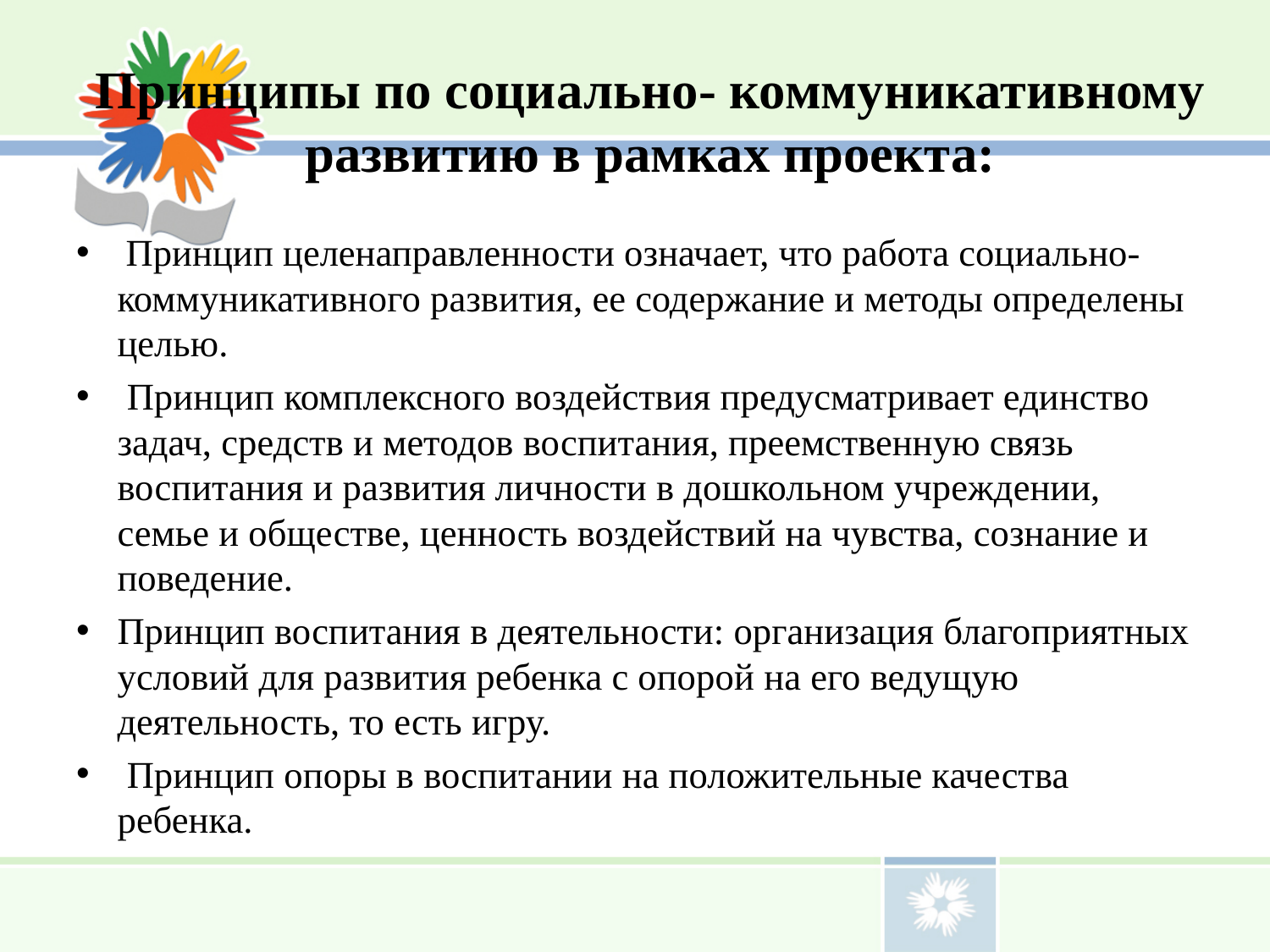

# Принципы по социально- коммуникативному развитию в рамках проекта:
 Принцип целенаправленности означает, что работа социально-коммуникативного развития, ее содержание и методы определены целью.
 Принцип комплексного воздействия предусматривает единство задач, средств и методов воспитания, преемственную связь воспитания и развития личности в дошкольном учреждении, семье и обществе, ценность воздействий на чувства, сознание и поведение.
Принцип воспитания в деятельности: организация благоприятных условий для развития ребенка с опорой на его ведущую деятельность, то есть игру.
 Принцип опоры в воспитании на положительные качества ребенка.